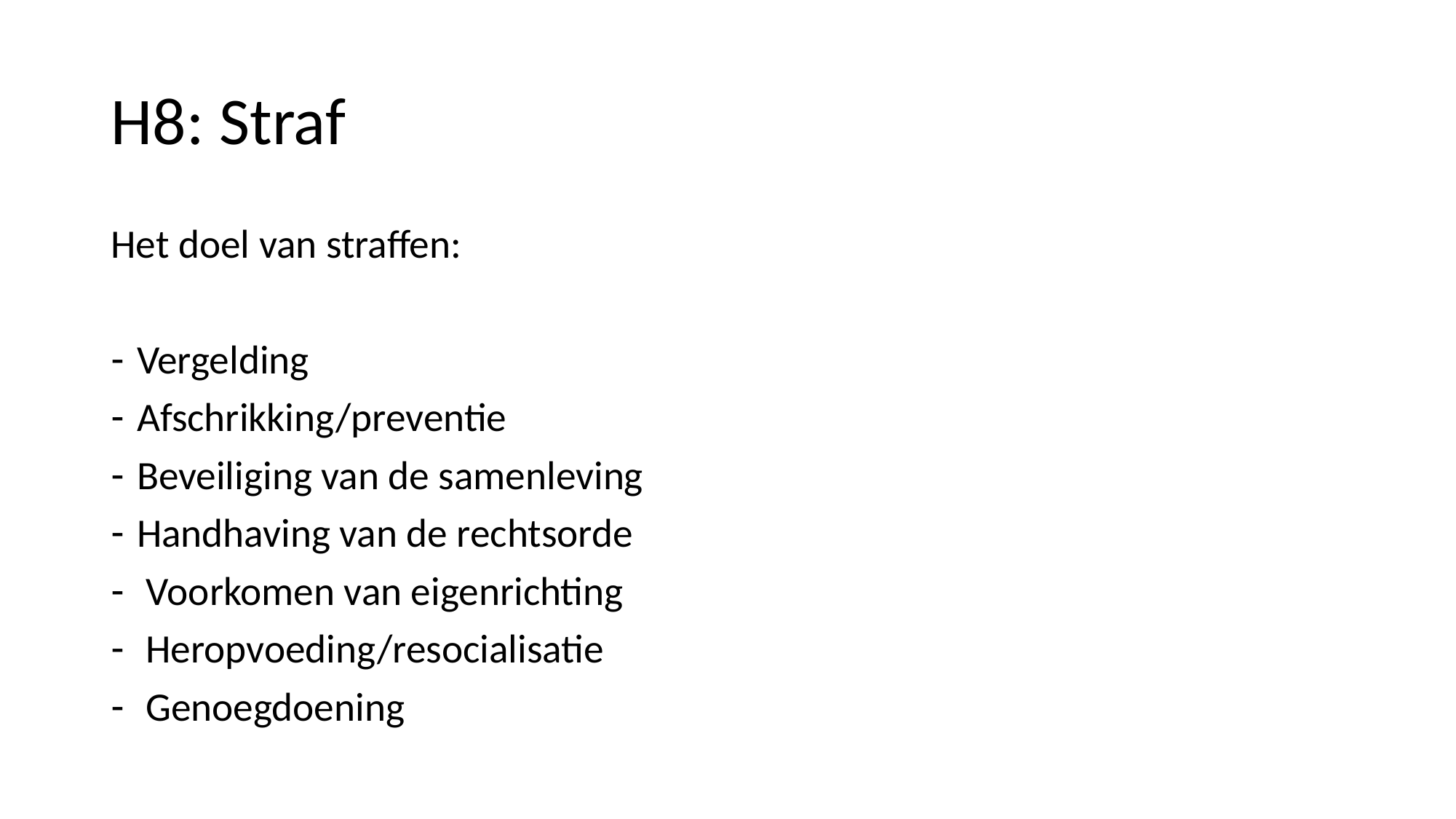

# H8: Straf
Het doel van straffen:

Vergelding
Afschrikking/preventie
Beveiliging van de samenleving
Handhaving van de rechtsorde
 Voorkomen van eigenrichting
 Heropvoeding/resocialisatie
 Genoegdoening